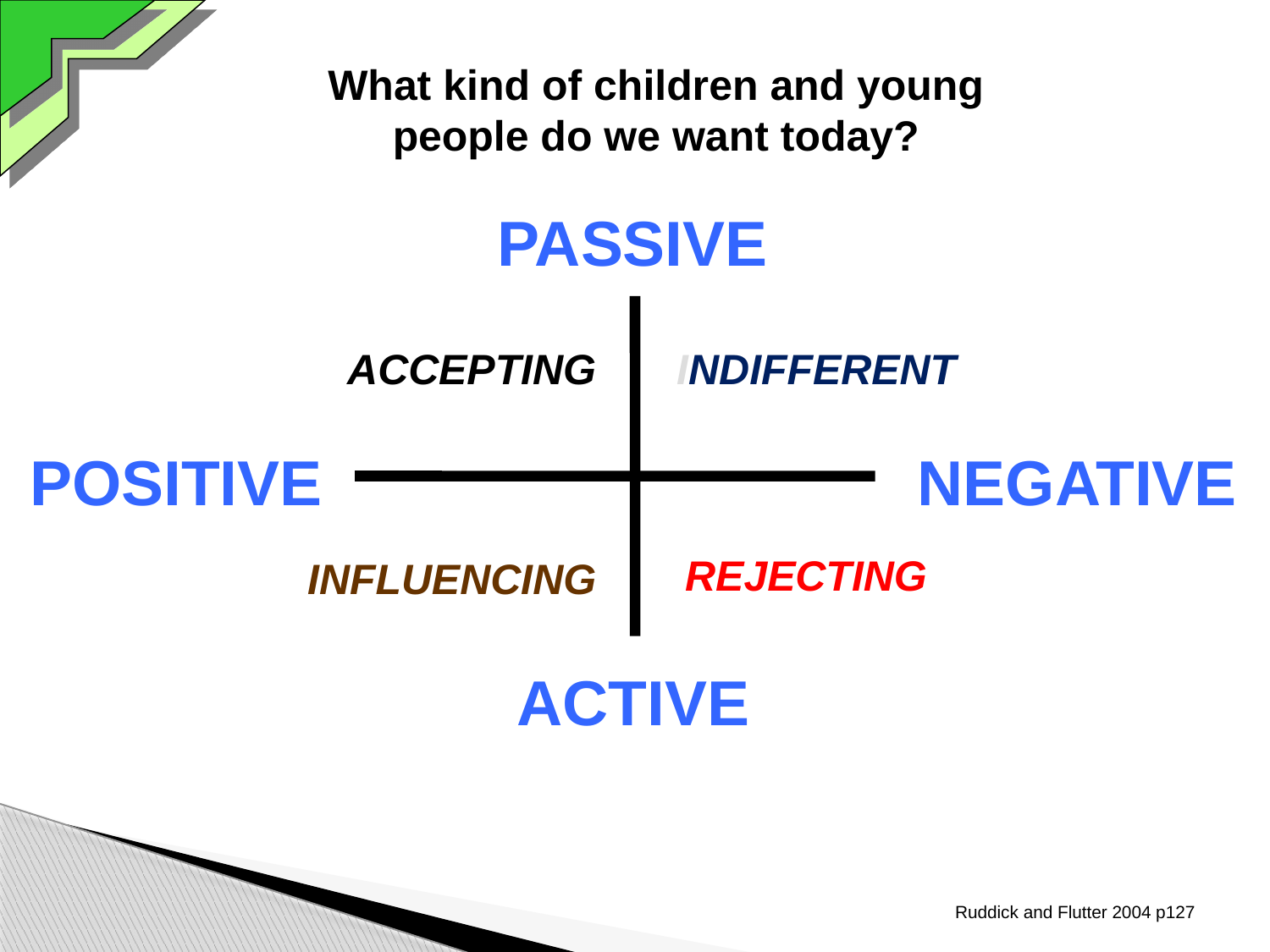

What kind of children and young people do we want today?
PASSIVE

ACCEPTING

INDIFFERENT

 POSITIVE
NEGATIVE

 REJECTING

INFLUENCING
ACTIVE
Ruddick and Flutter 2004 p127